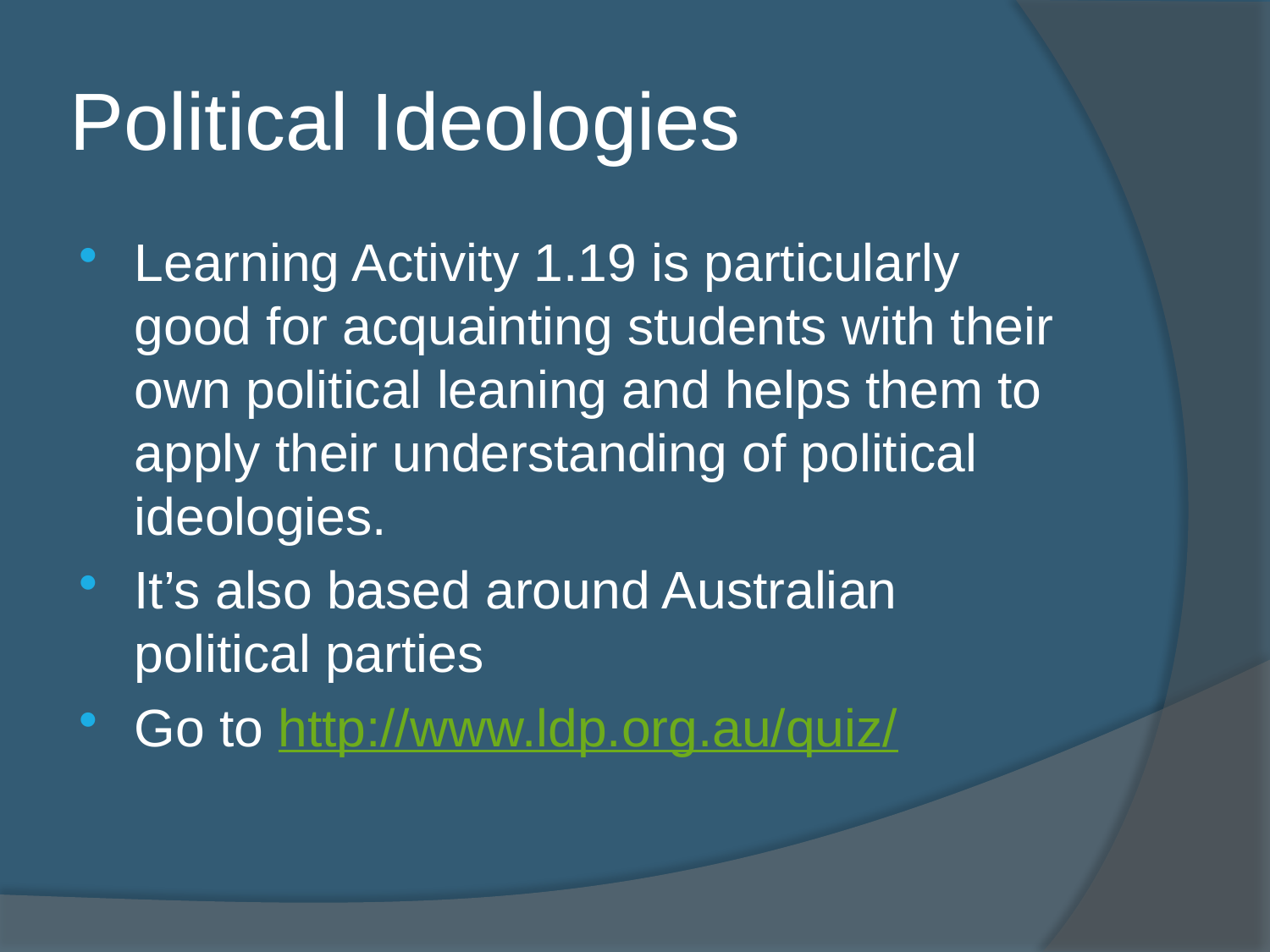

# Political Ideologies
Learning Activity 1.19 is particularly good for acquainting students with their own political leaning and helps them to apply their understanding of political ideologies.
It’s also based around Australian political parties
Go to http://www.ldp.org.au/quiz/